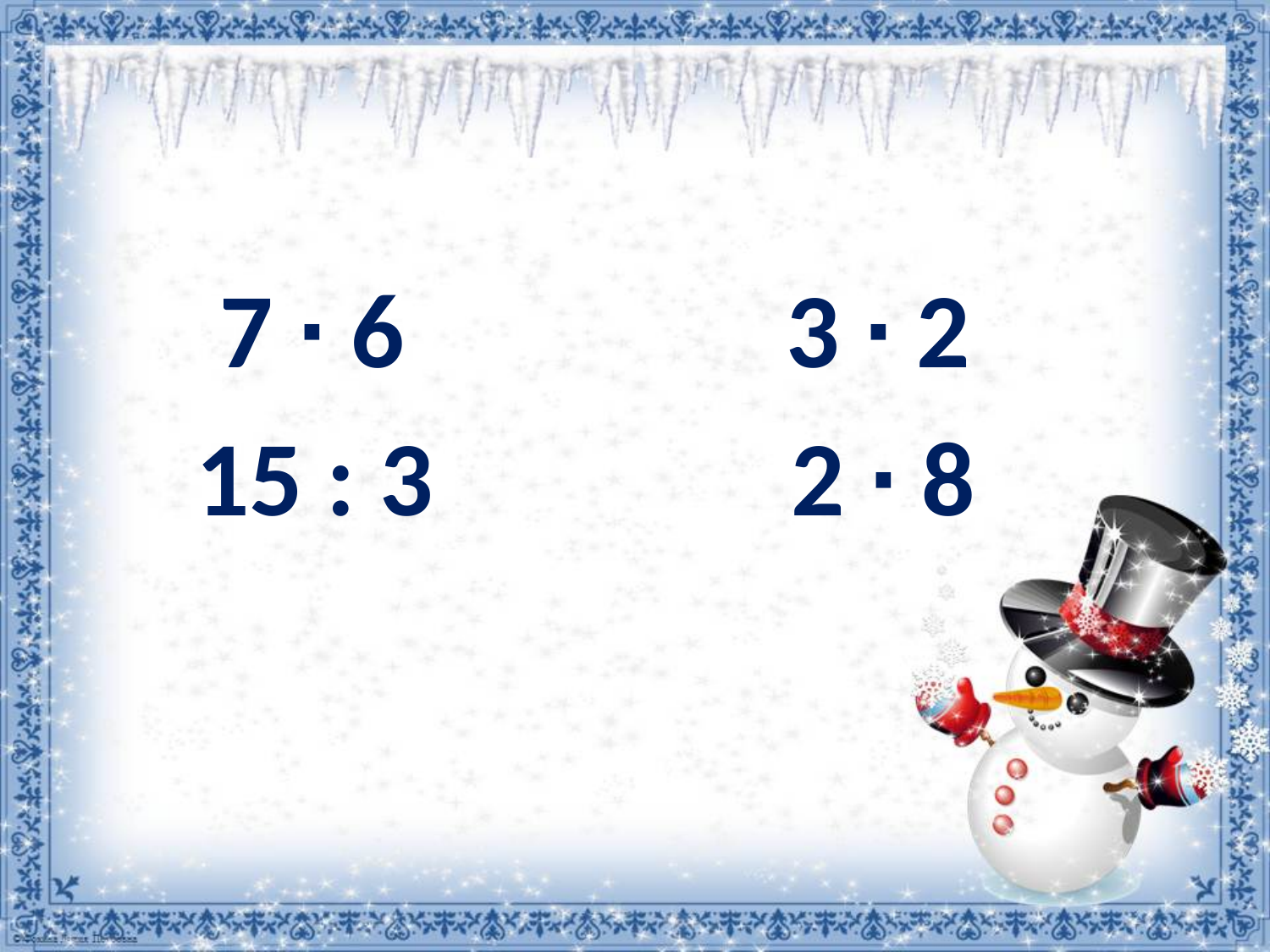

#

          7 ∙ 6                3 ∙ 2
     15 : 3               2 ∙ 8